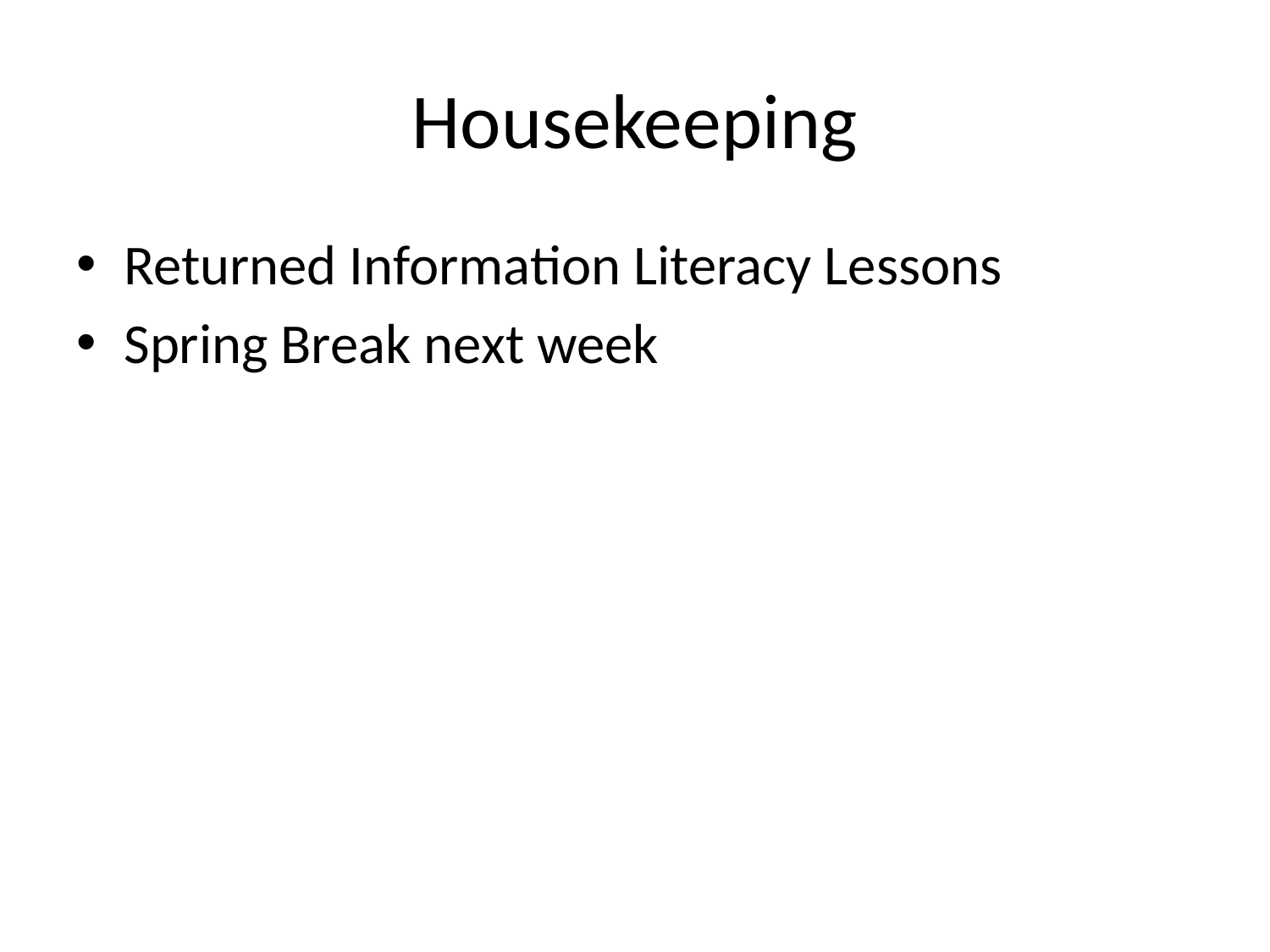

# Housekeeping
Returned Information Literacy Lessons
Spring Break next week